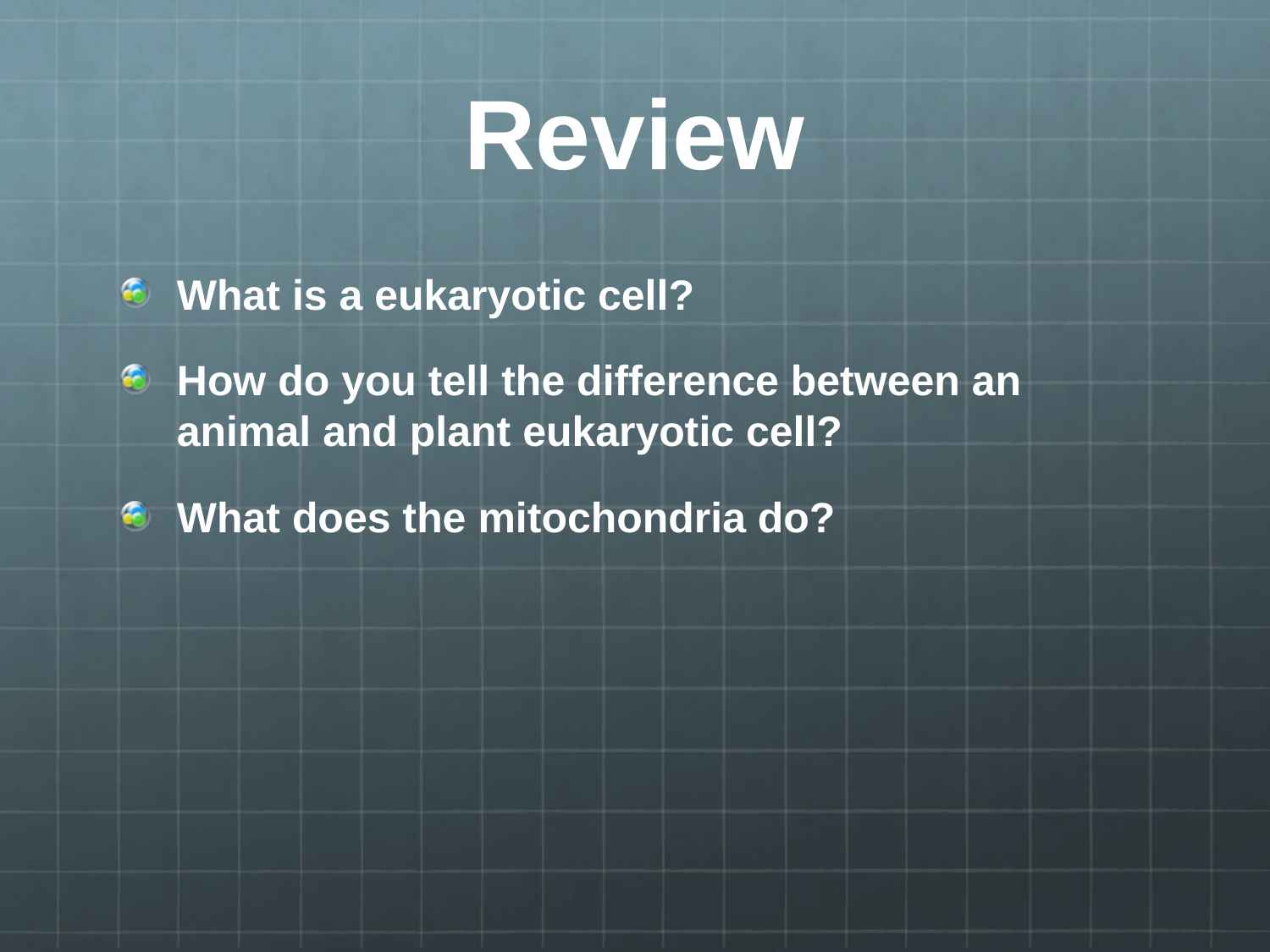

# Review
What is a eukaryotic cell?
How do you tell the difference between an animal and plant eukaryotic cell?
What does the mitochondria do?